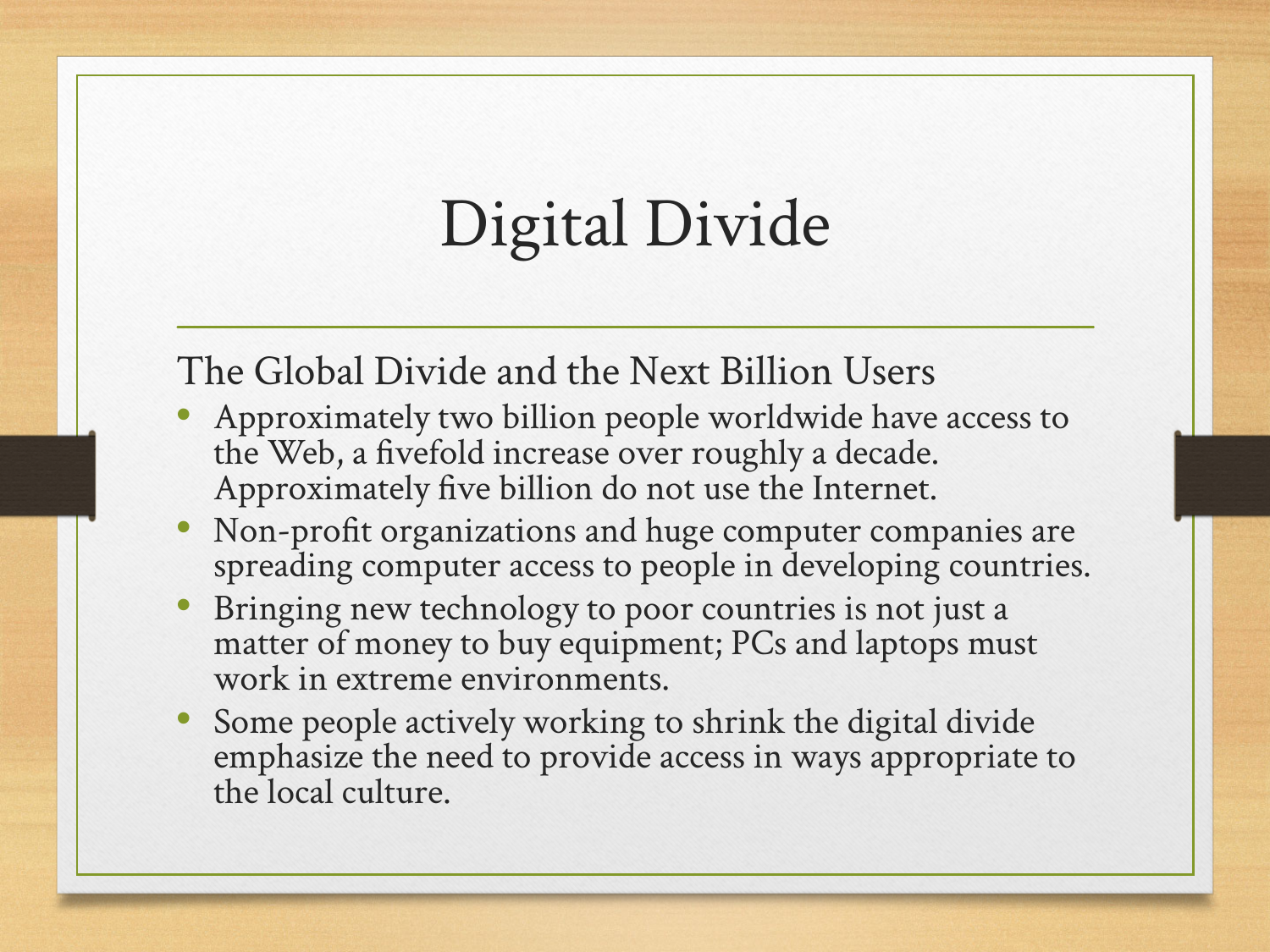

# Digital Divide
The Global Divide and the Next Billion Users
Approximately two billion people worldwide have access to the Web, a fivefold increase over roughly a decade. Approximately five billion do not use the Internet.
Non-profit organizations and huge computer companies are spreading computer access to people in developing countries.
Bringing new technology to poor countries is not just a matter of money to buy equipment; PCs and laptops must work in extreme environments.
Some people actively working to shrink the digital divide emphasize the need to provide access in ways appropriate to the local culture.